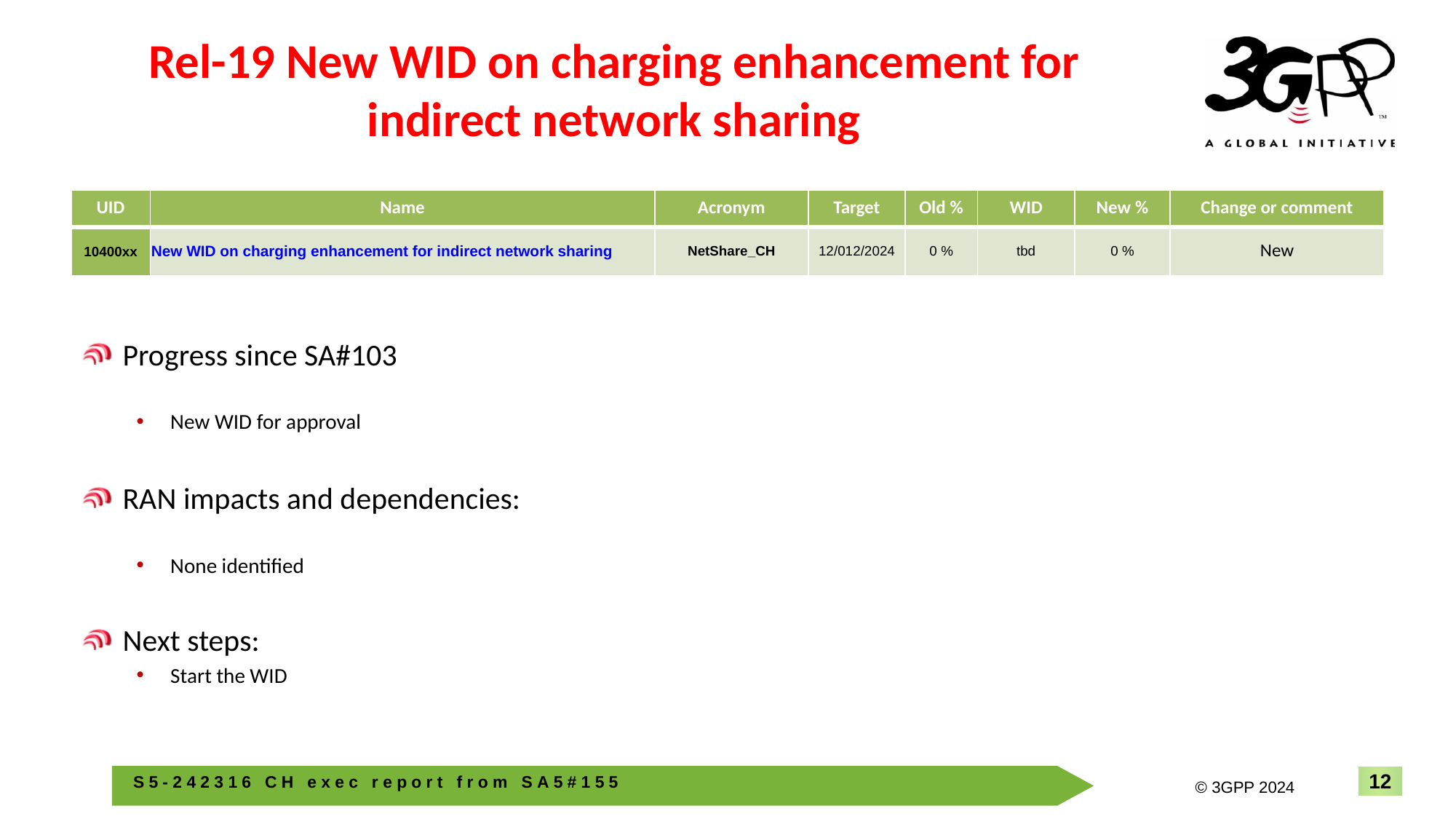

# Rel-19 New WID on charging enhancement for indirect network sharing
| UID | Name | Acronym | Target | Old % | WID | New % | Change or comment |
| --- | --- | --- | --- | --- | --- | --- | --- |
| 10400xx | New WID on charging enhancement for indirect network sharing | NetShare\_CH | 12/012/2024 | 0 % | tbd | 0 % | New |
Progress since SA#103

New WID for approval

RAN impacts and dependencies:

None identified

Next steps:
Start the WID